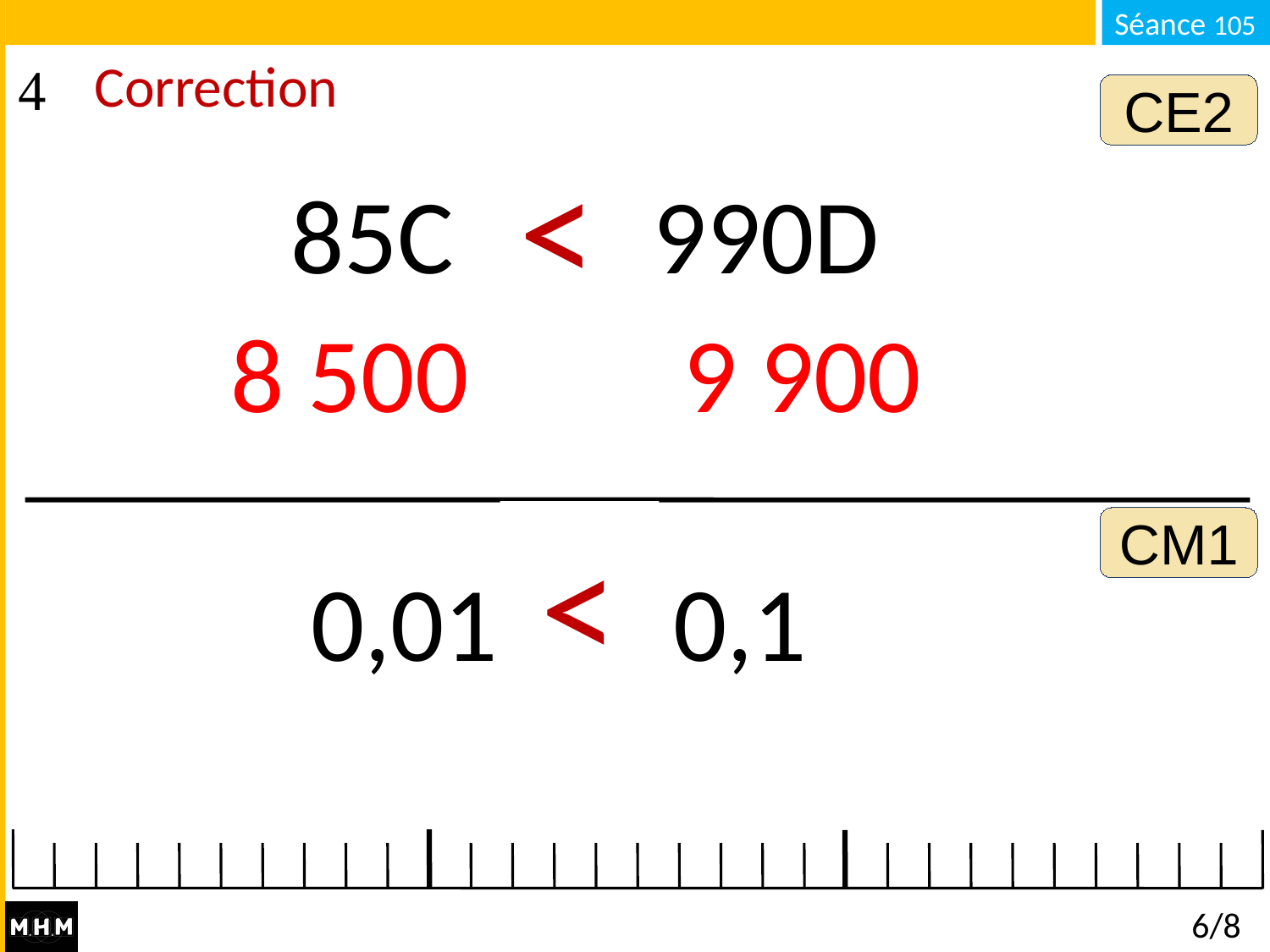

# Correction
CE2
>
85C . . .  990D
8 500         9 900

<
CM1
0,01 . . . 0,1
6/8